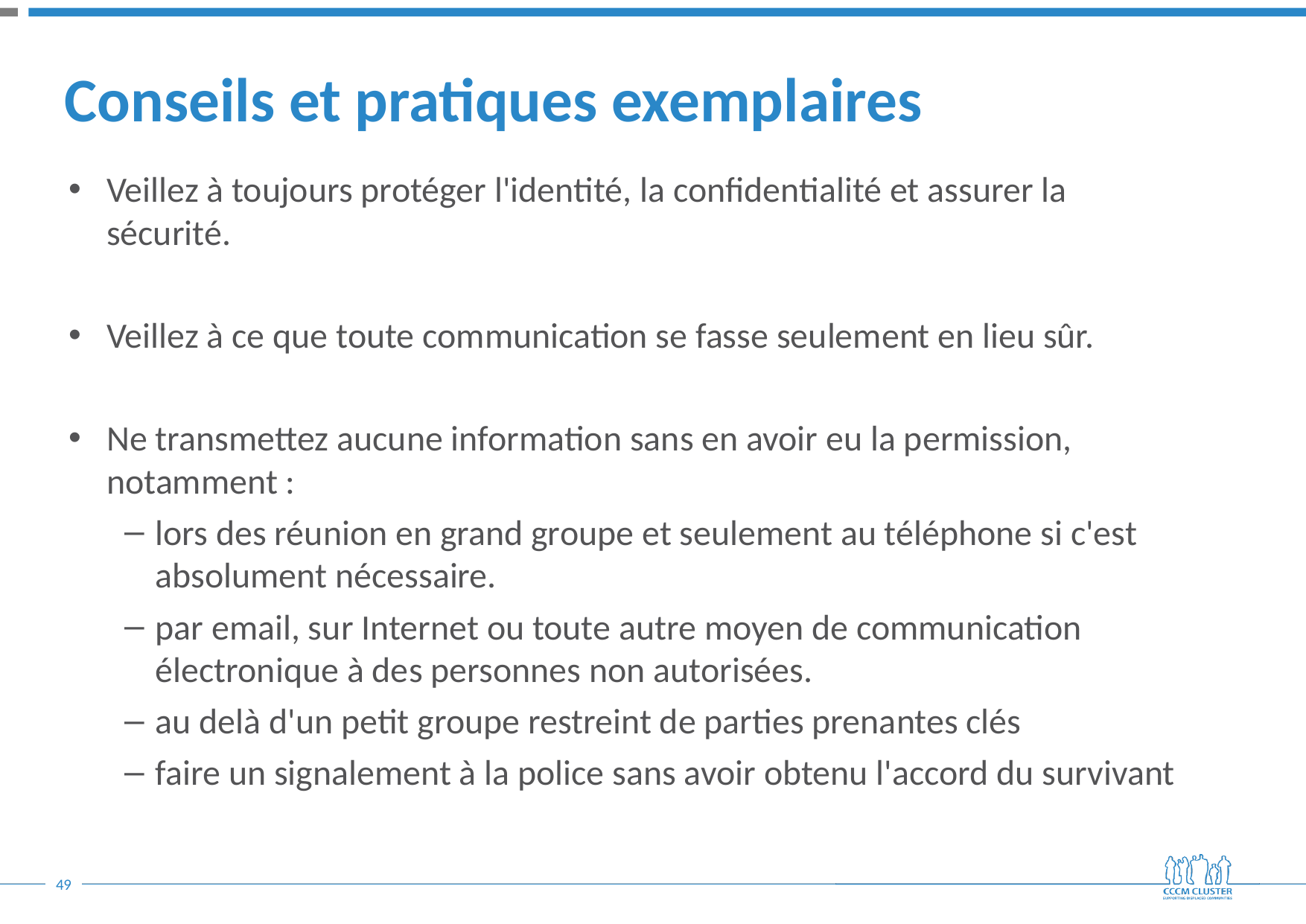

# Conseils et pratiques exemplaires
Veillez à toujours protéger l'identité, la confidentialité et assurer la sécurité.

Veillez à ce que toute communication se fasse seulement en lieu sûr.

Ne transmettez aucune information sans en avoir eu la permission, notamment :
lors des réunion en grand groupe et seulement au téléphone si c'est absolument nécessaire.
par email, sur Internet ou toute autre moyen de communication électronique à des personnes non autorisées.
au delà d'un petit groupe restreint de parties prenantes clés
faire un signalement à la police sans avoir obtenu l'accord du survivant